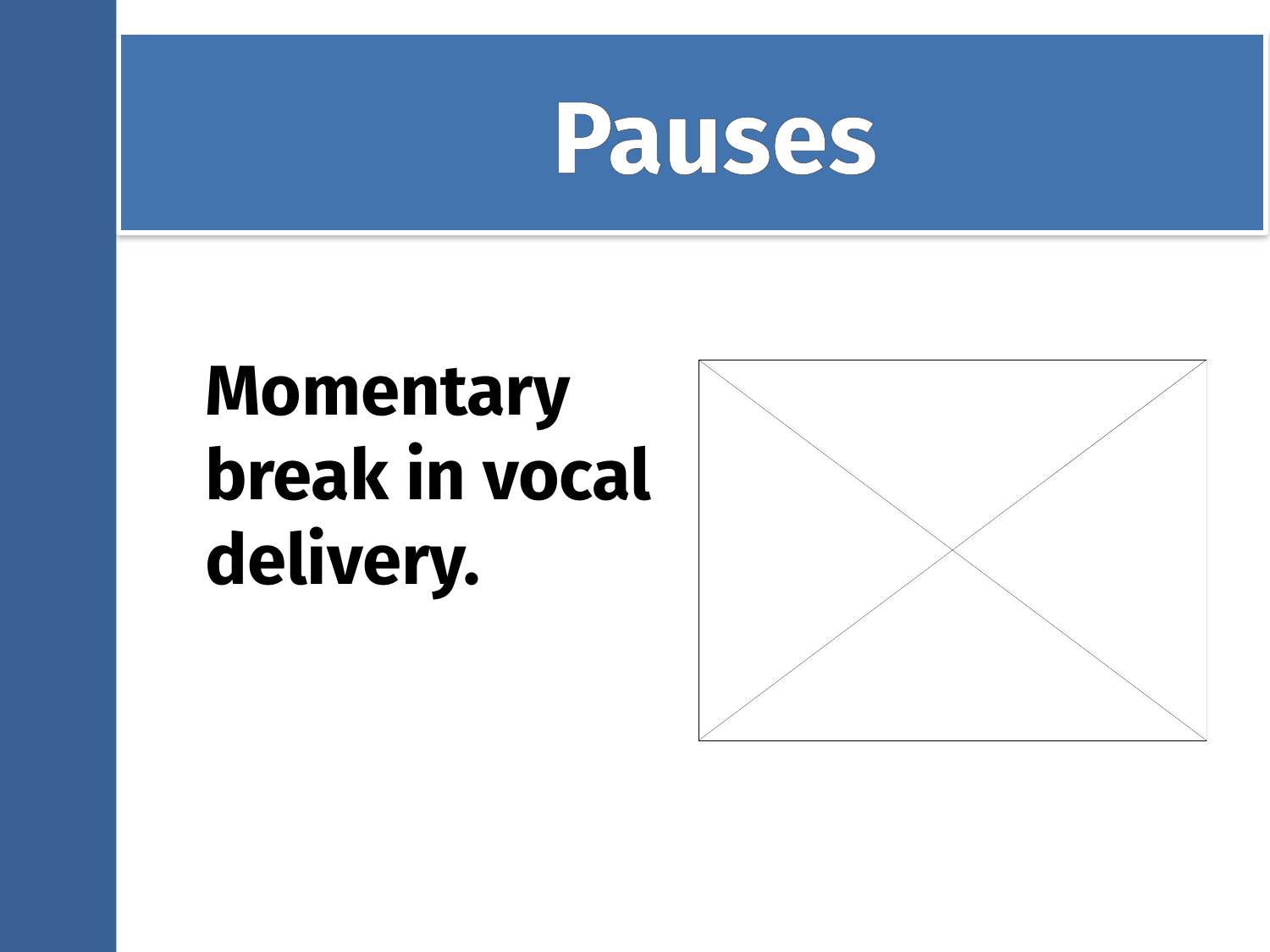

# Pauses
Momentary break in vocal delivery.